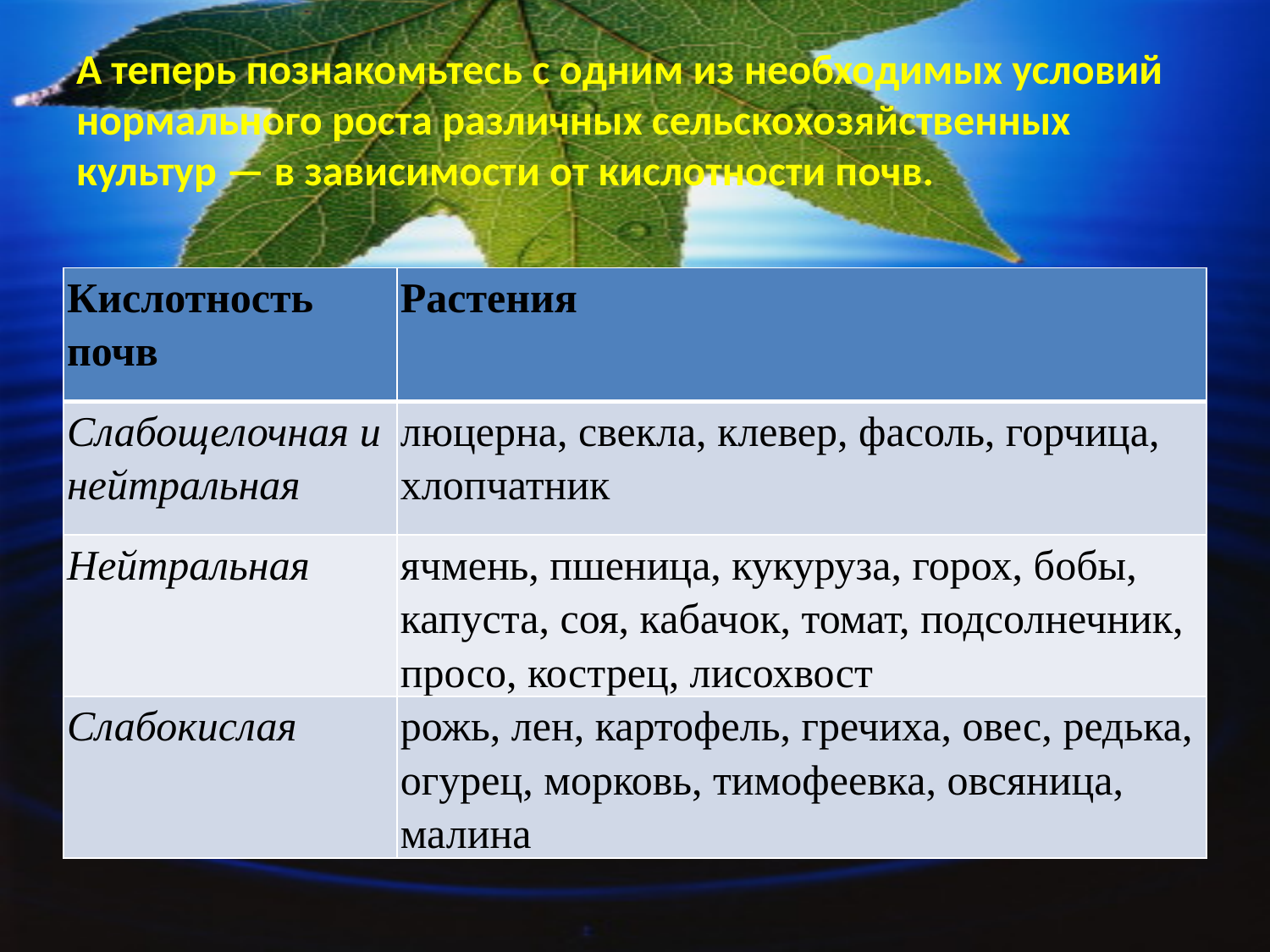

# А теперь познакомьтесь с одним из необходимых условий нормального роста различных сельскохозяйственных культур — в зависимости от кислотности почв.
| Кислотность почв | Растения |
| --- | --- |
| Слабощелочная и нейтральная | люцерна, свекла, клевер, фасоль, горчица, хлоп­чатник |
| Нейтральная | ячмень, пшеница, кукуруза, горох, бобы, капуста, соя, кабачок, томат, подсолнечник, просо, кост­рец, лисохвост |
| Слабокислая | рожь, лен, картофель, гречиха, овес, редька, огурец, морковь, тимофеевка, овсяница, малина |